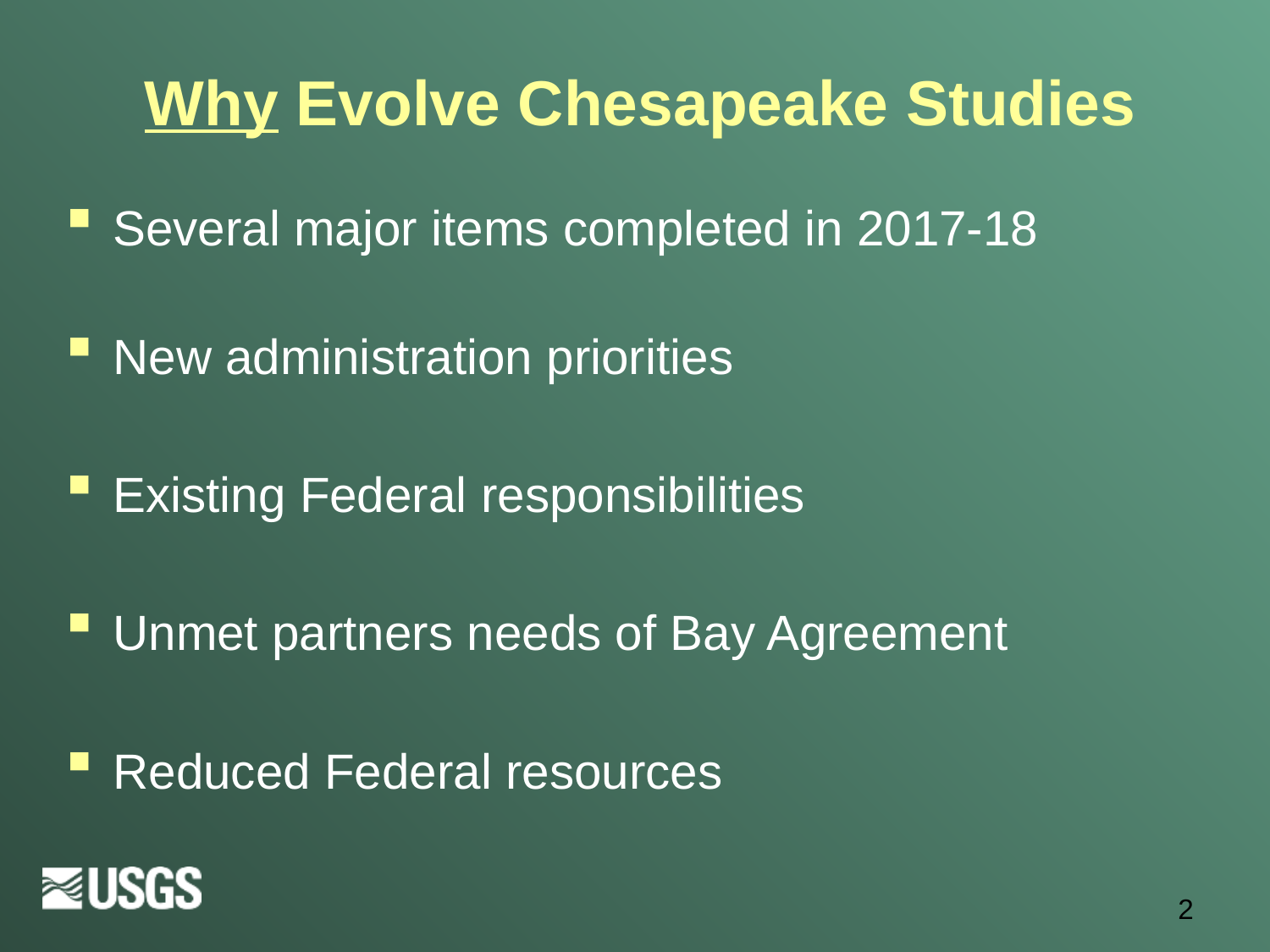

# Why Evolve Chesapeake Studies
Several major items completed in 2017-18

New administration priorities

Existing Federal responsibilities

Unmet partners needs of Bay Agreement

Reduced Federal resources
2